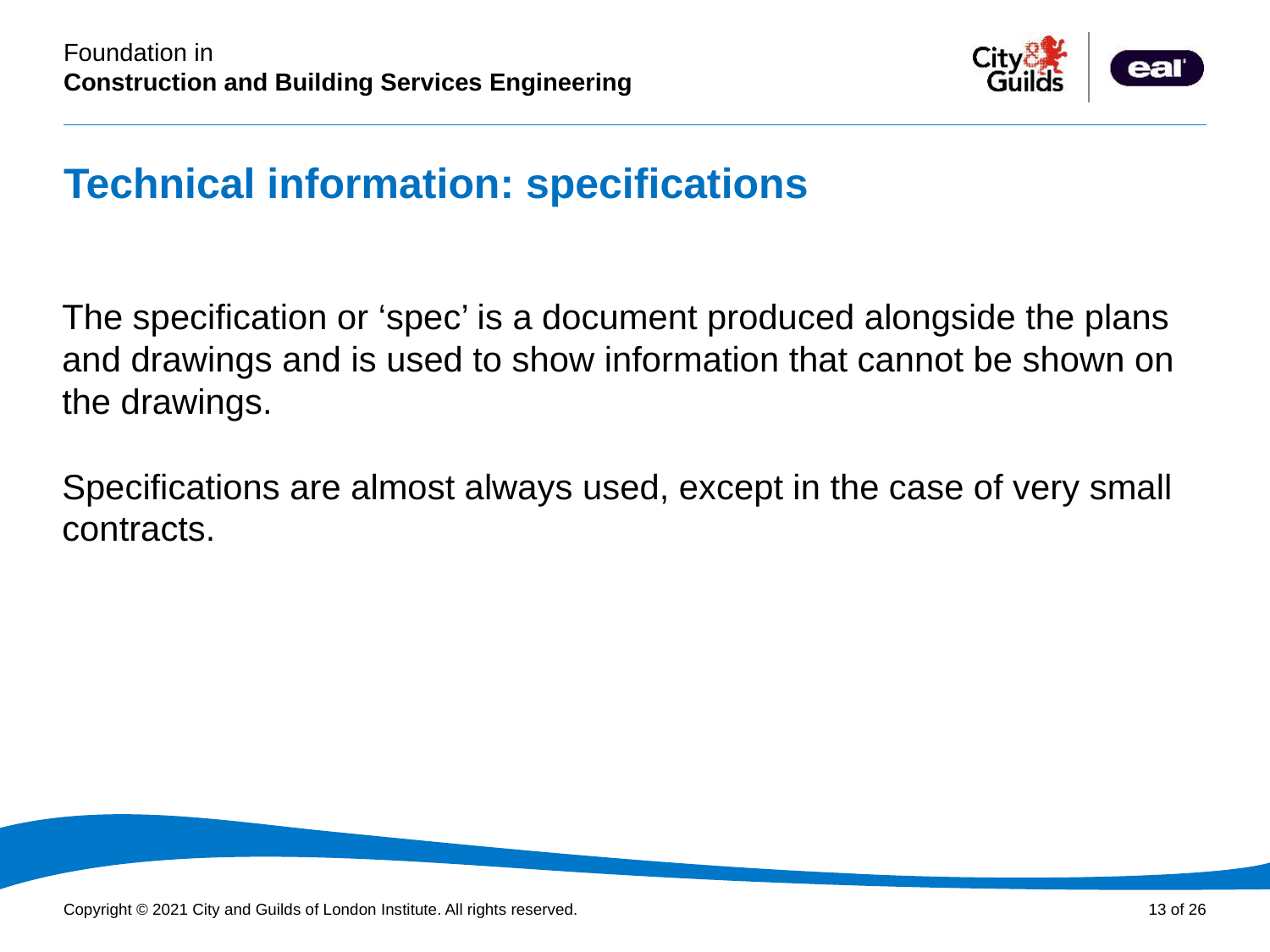

# Technical information: specifications

PowerPoint presentation

The specification or ‘spec’ is a document produced alongside the plans and drawings and is used to show information that cannot be shown on the drawings.

Specifications are almost always used, except in the case of very small contracts.